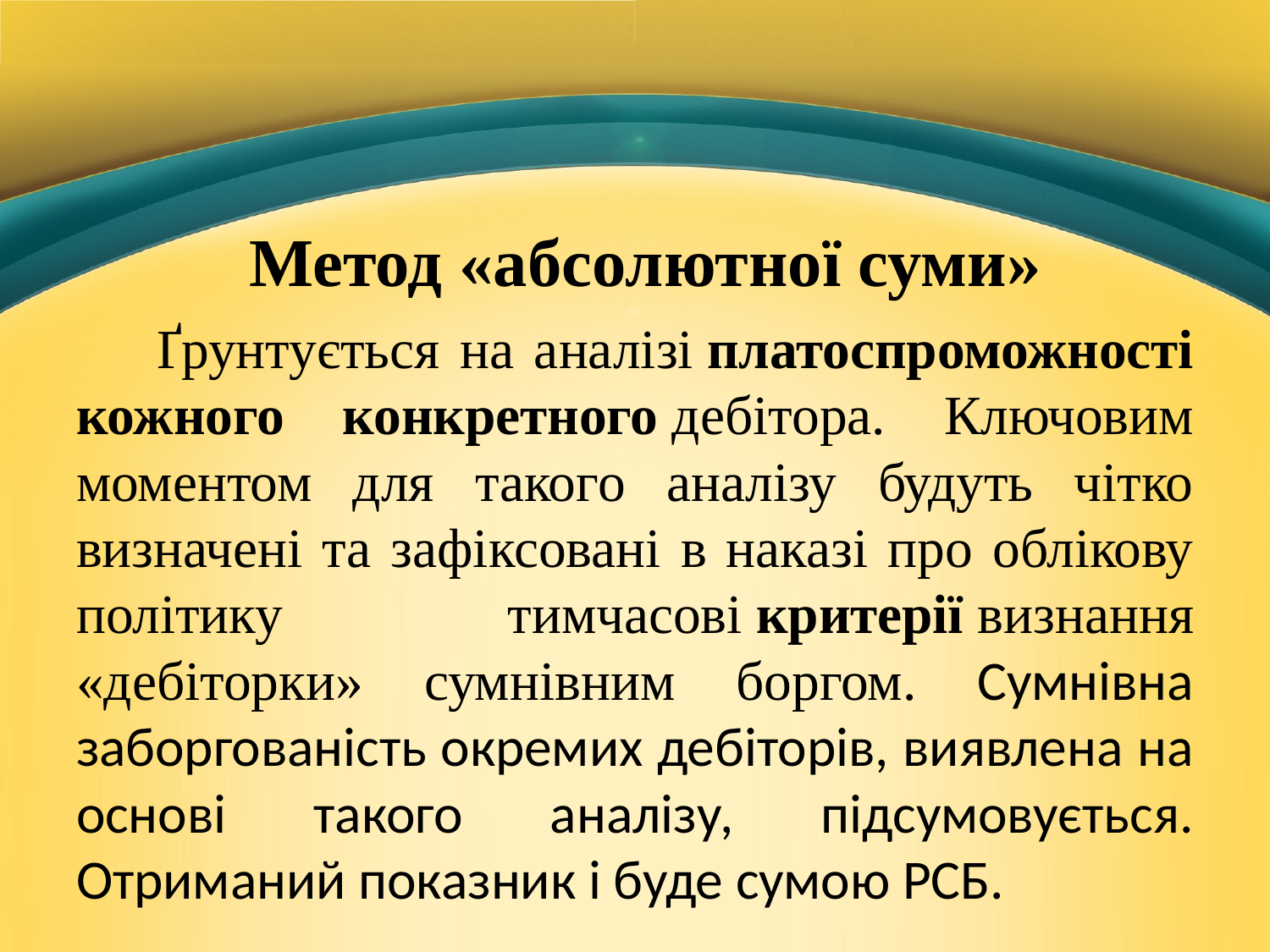

# Метод «абсолютної суми»
    Ґрунтується на аналізі платоспроможності кожного конкретного дебітора. Ключовим моментом для такого аналізу будуть чітко визначені та зафіксовані в наказі про облікову політику тимчасові критерії визнання «дебіторки» сумнівним боргом. Сумнівна заборгованість окремих дебіторів, виявлена на основі такого аналізу, підсумовується. Отриманий показник і буде сумою РСБ.